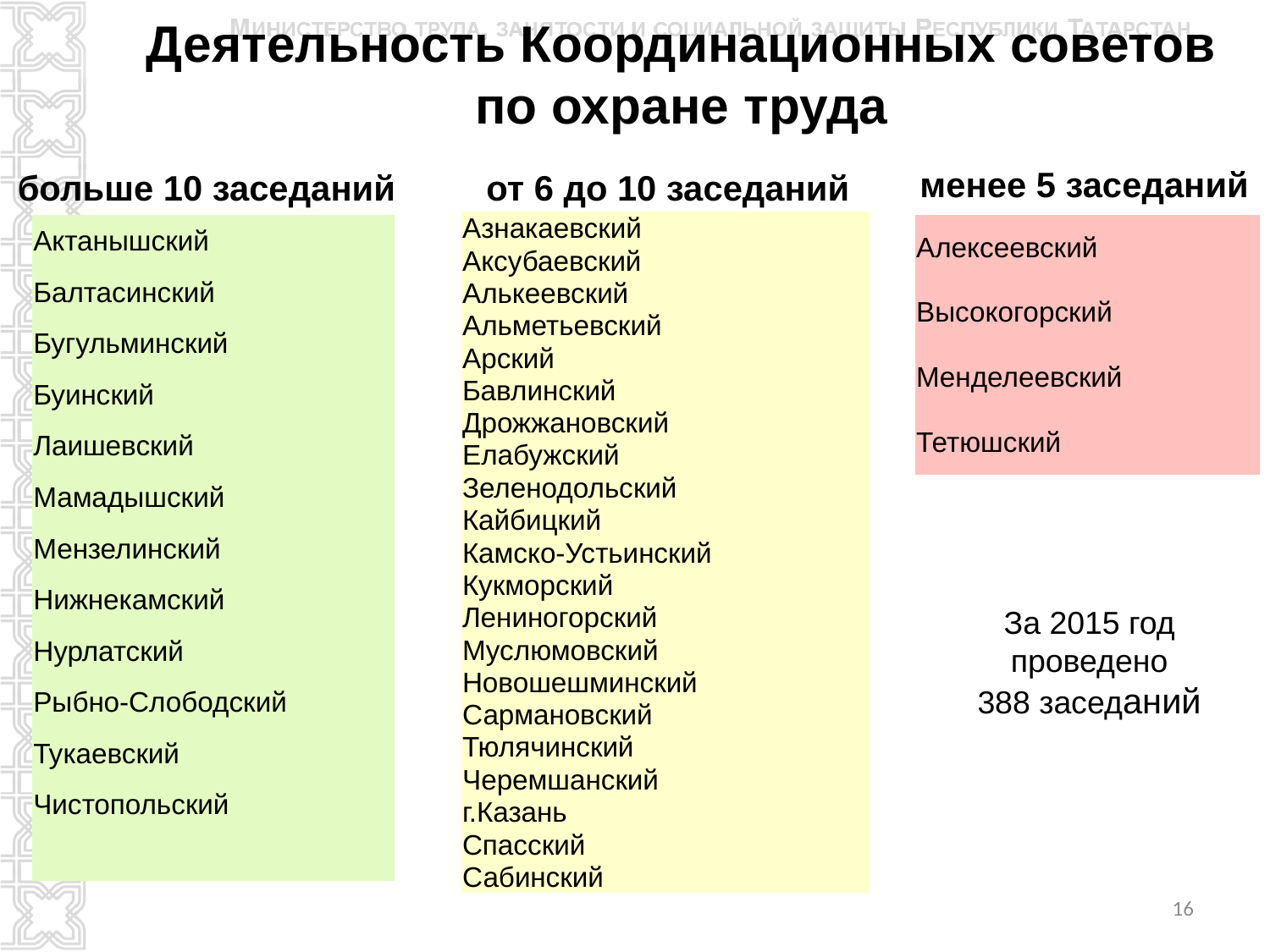

# Деятельность Координационных советов по охране труда
менее 5 заседаний
больше 10 заседаний
от 6 до 10 заседаний
| Азнакаевский |
| --- |
| Аксубаевский |
| Алькеевский |
| Альметьевский |
| Арский |
| Бавлинский |
| Дрожжановский |
| Елабужский |
| Зеленодольский |
| Кайбицкий |
| Камско-Устьинский |
| Кукморский |
| Лениногорский |
| Муслюмовский |
| Новошешминский |
| Сармановский |
| Тюлячинский |
| Черемшанский |
| г.Казань |
| Спасский |
| Сабинский |
| Алексеевский |
| --- |
| Высокогорский |
| Менделеевский |
| Тетюшский |
| Актанышский |
| --- |
| Балтасинский |
| Бугульминский |
| Буинский |
| Лаишевский |
| Мамадышский |
| Мензелинский |
| Нижнекамский |
| Нурлатский |
| Рыбно-Слободский |
| Тукаевский |
| Чистопольский |
|  |
За 2015 год
проведено
388 заседаний
16